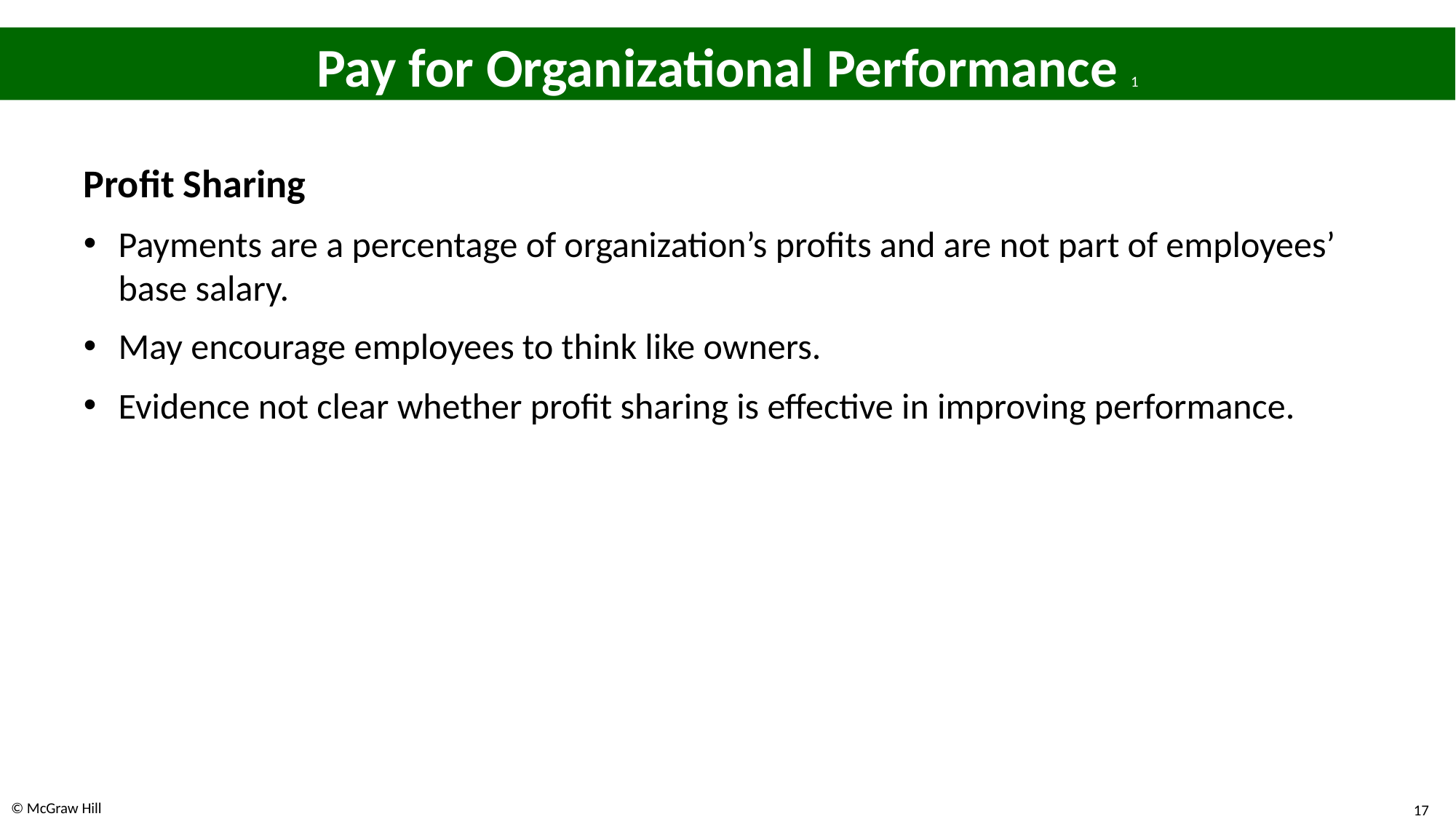

# Pay for Organizational Performance 1
Profit Sharing
Payments are a percentage of organization’s profits and are not part of employees’ base salary.
May encourage employees to think like owners.
Evidence not clear whether profit sharing is effective in improving performance.